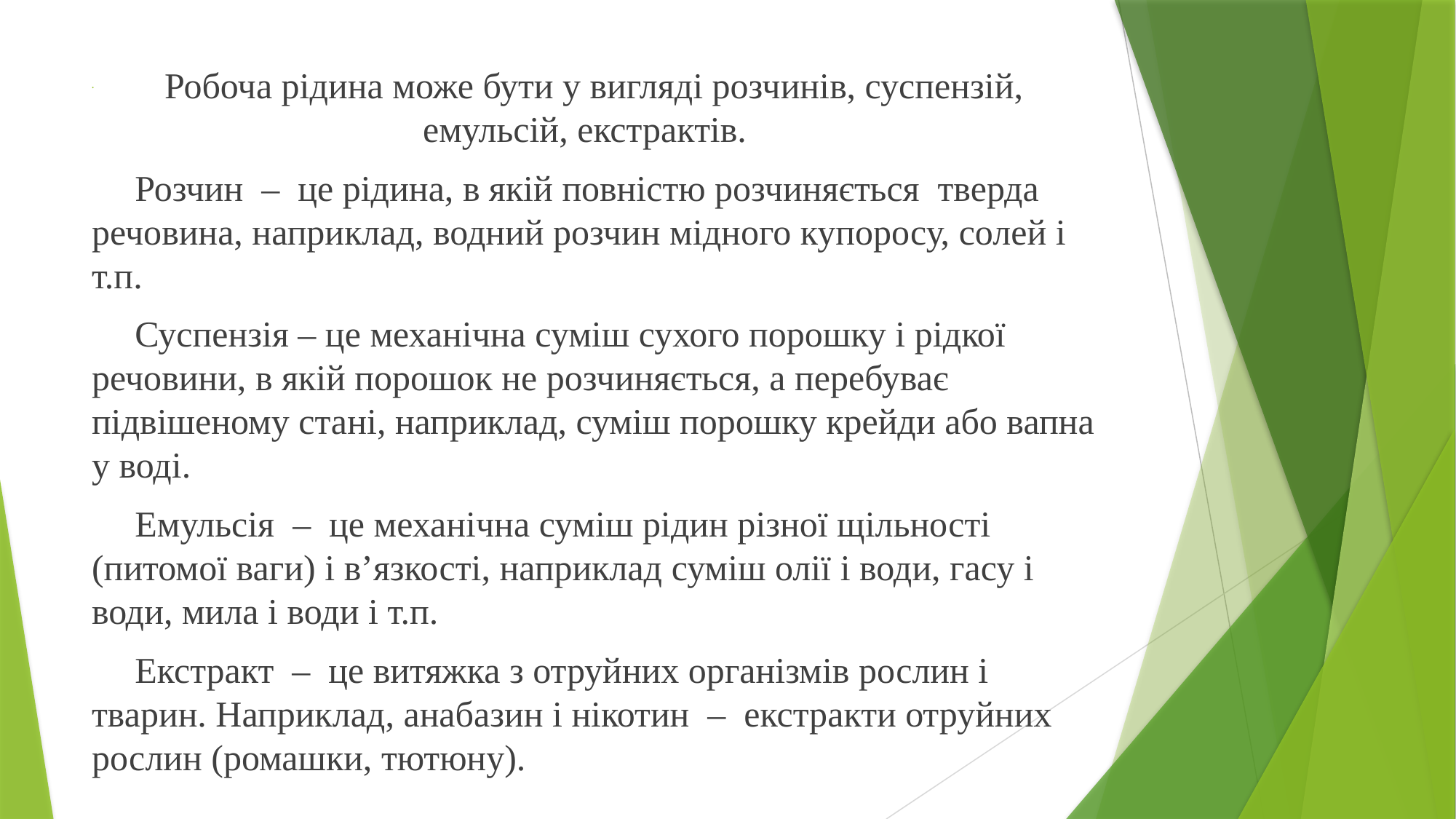

Робоча рідина може бути у вигляді розчинів, суспензій, емульсій, екстрактів.
Розчин  –  це рідина, в якій повністю розчиняється  тверда речовина, наприклад, водний розчин мідного купоросу, солей і т.п.
Суспензія – це механічна суміш сухого порошку і рідкої речовини, в якій порошок не розчиняється, а перебуває підвішеному стані, наприклад, суміш порошку крейди або вапна у воді.
Емульсія  –  це механічна суміш рідин різної щільності (питомої ваги) і в’язкості, наприклад суміш олії і води, гасу і води, мила і води і т.п.
Екстракт  –  це витяжка з отруйних організмів рослин і тварин. Наприклад, анабазин і нікотин  –  екстракти отруйних рослин (ромашки, тютюну).
# .